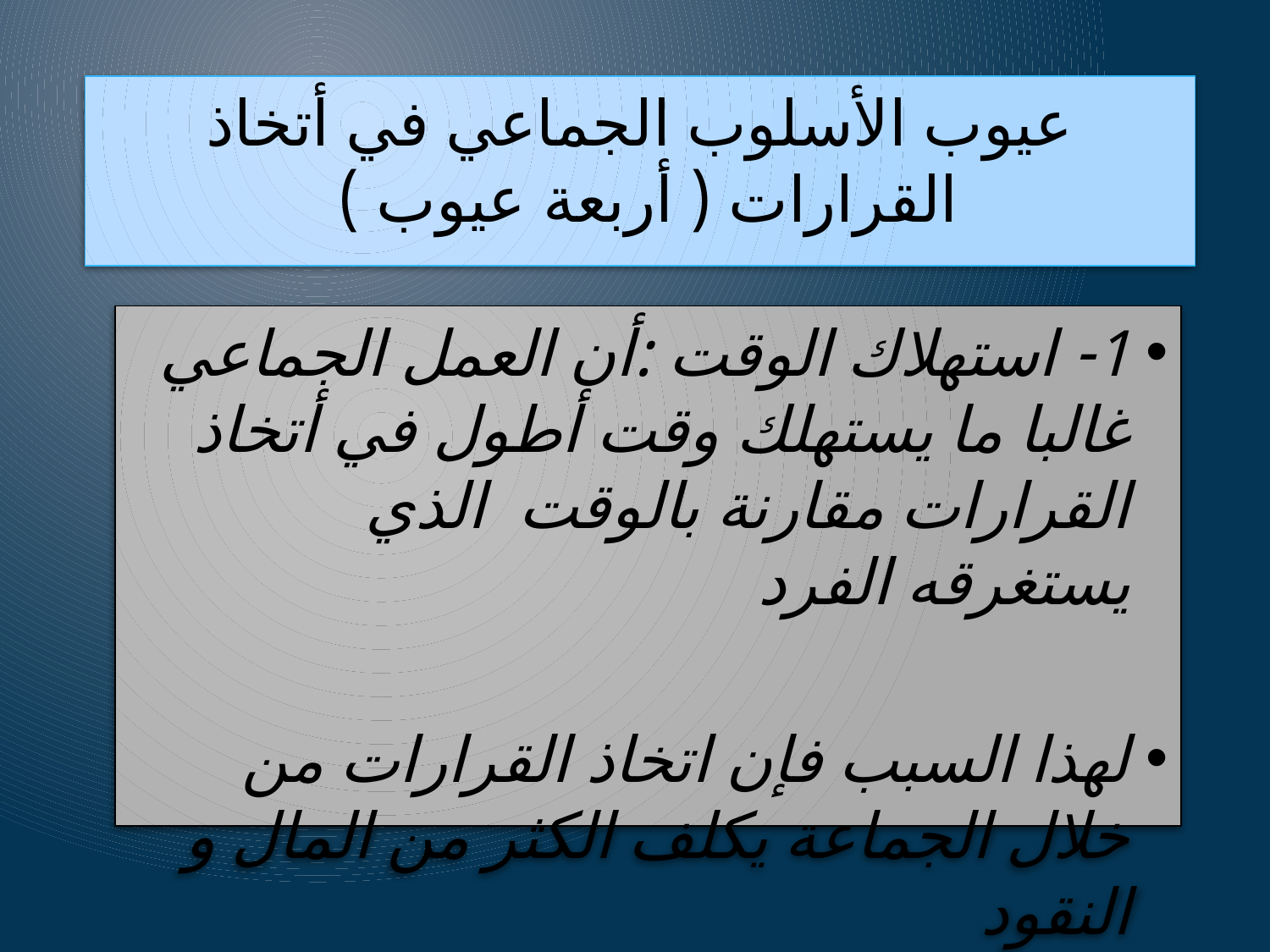

# عيوب الأسلوب الجماعي في أتخاذ القرارات ( أربعة عيوب )
1- استهلاك الوقت :أن العمل الجماعي غالبا ما يستهلك وقت أطول في أتخاذ القرارات مقارنة بالوقت  الذي يستغرقه الفرد

لهذا السبب فإن اتخاذ القرارات من خلال الجماعة يكلف الكثر من المال و النقود